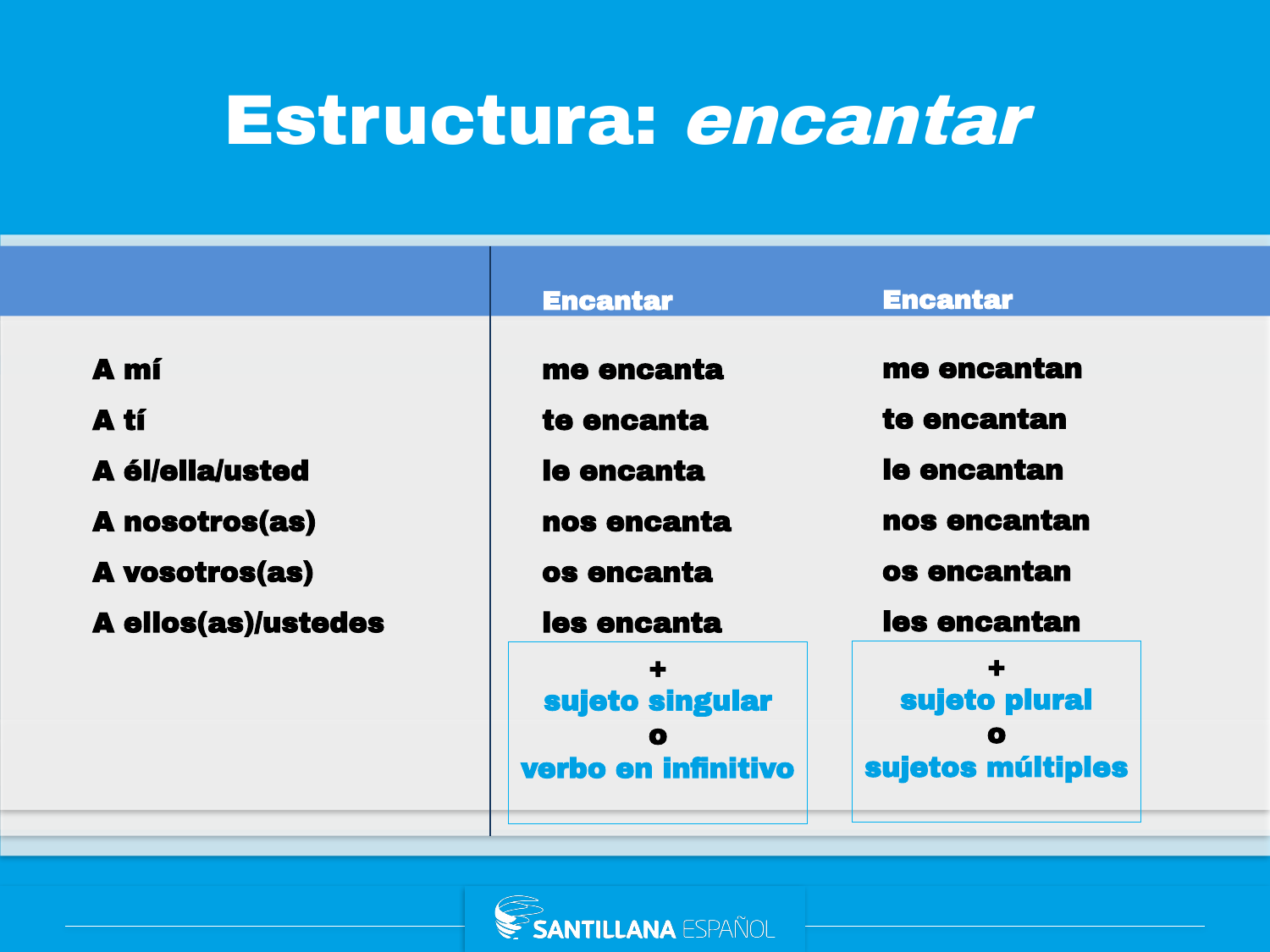

# Estructura: encantar

Encantar

me encantan
te encantan
le encantan
nos encantan
os encantan
les encantan
Encantar

me encanta
te encanta
le encanta
nos encanta
os encanta
les encanta

A mí
A tí
A él/ella/usted
A nosotros(as)
A vosotros(as)
A ellos(as)/ustedes
+
sujeto plural
o
sujetos múltiples

+
sujeto singular
o
verbo en infinitivo